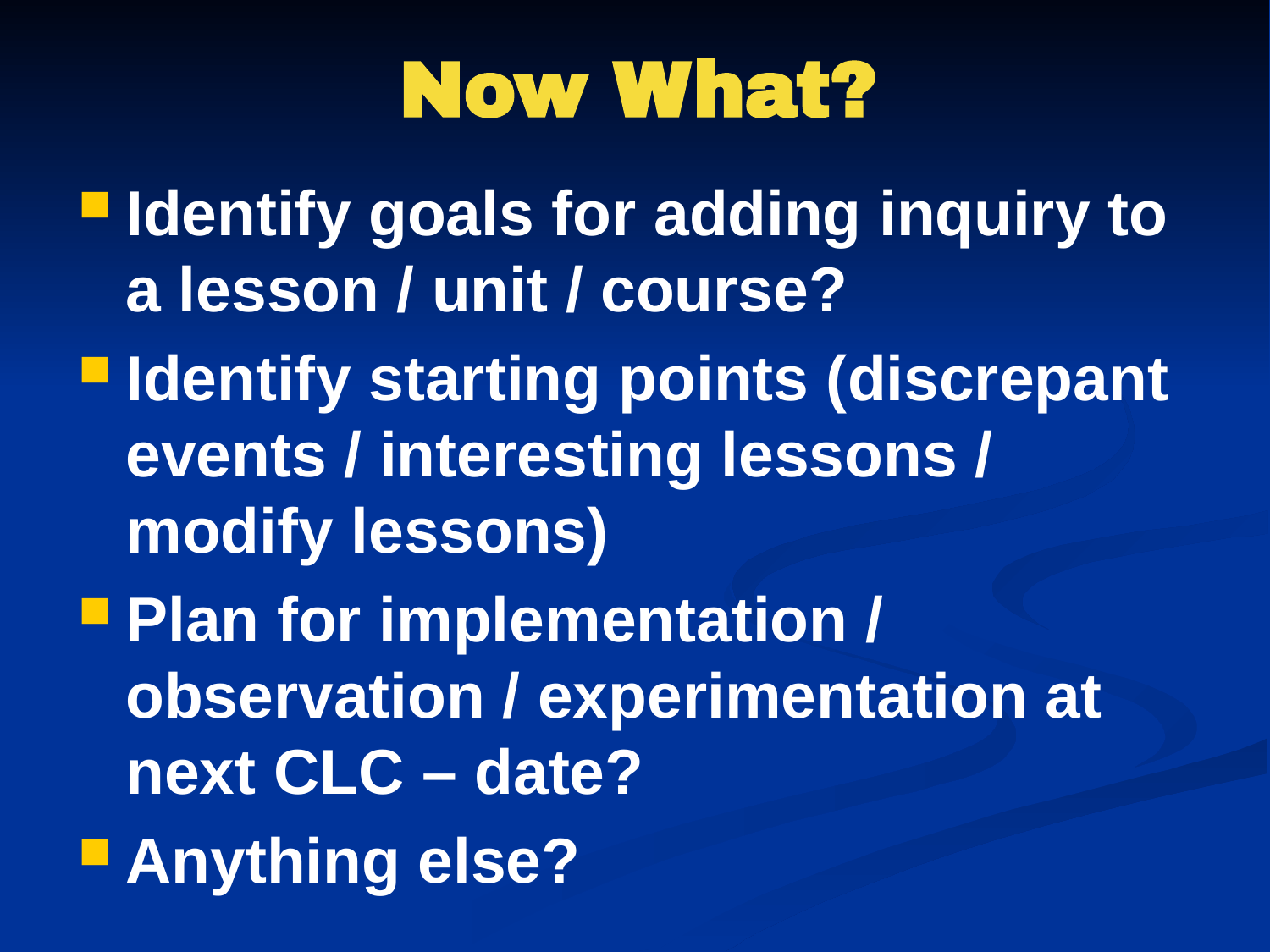

# Now What?
Identify goals for adding inquiry to a lesson / unit / course?
Identify starting points (discrepant events / interesting lessons / modify lessons)
Plan for implementation / observation / experimentation at next CLC – date?
Anything else?